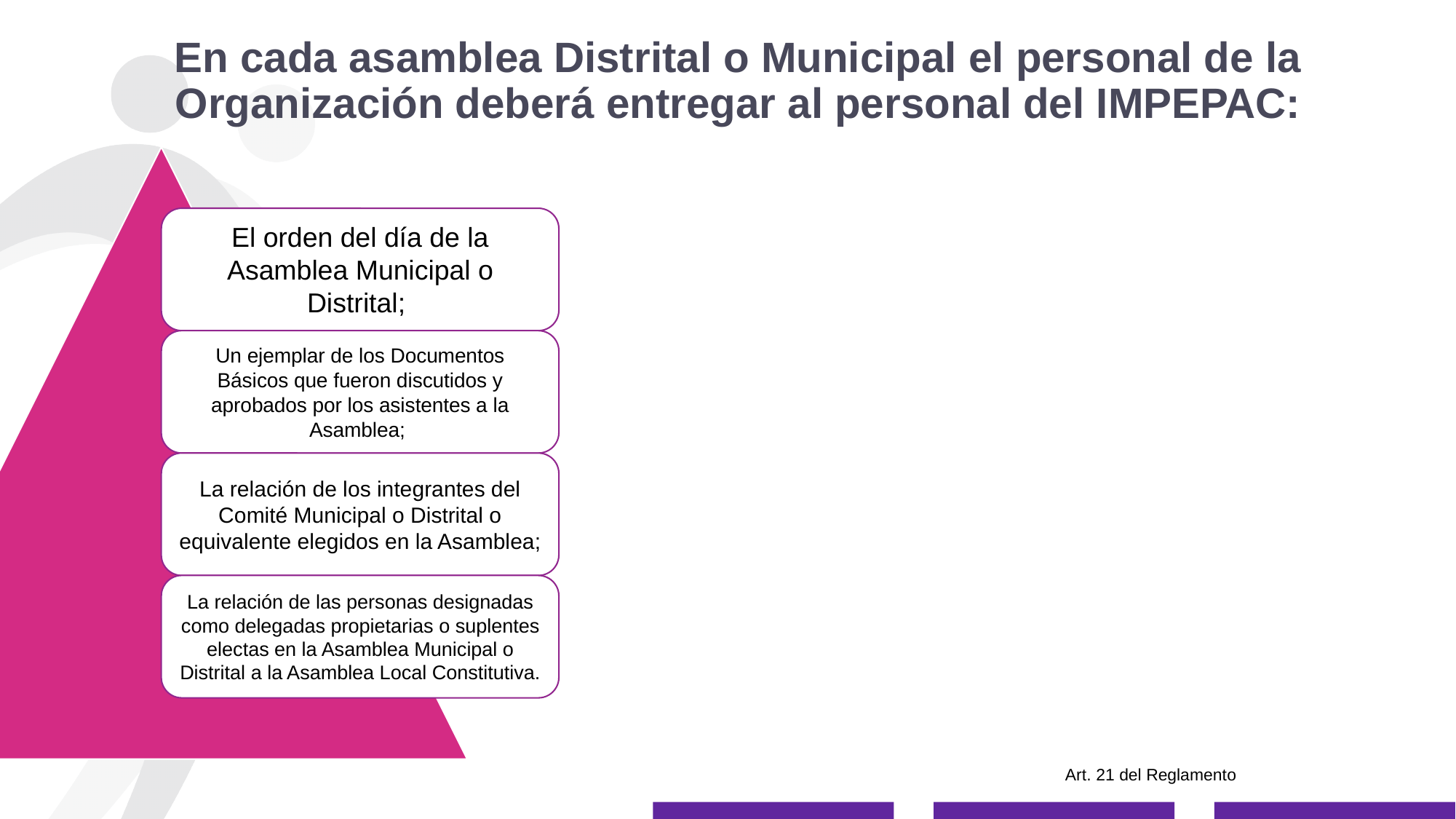

En cada asamblea Distrital o Municipal el personal de la Organización deberá entregar al personal del IMPEPAC:
El orden del día de la Asamblea Municipal o Distrital;
Un ejemplar de los Documentos Básicos que fueron discutidos y aprobados por los asistentes a la Asamblea;
La relación de los integrantes del Comité Municipal o Distrital o equivalente elegidos en la Asamblea;
La relación de las personas designadas como delegadas propietarias o suplentes electas en la Asamblea Municipal o Distrital a la Asamblea Local Constitutiva.
Art. 21 del Reglamento